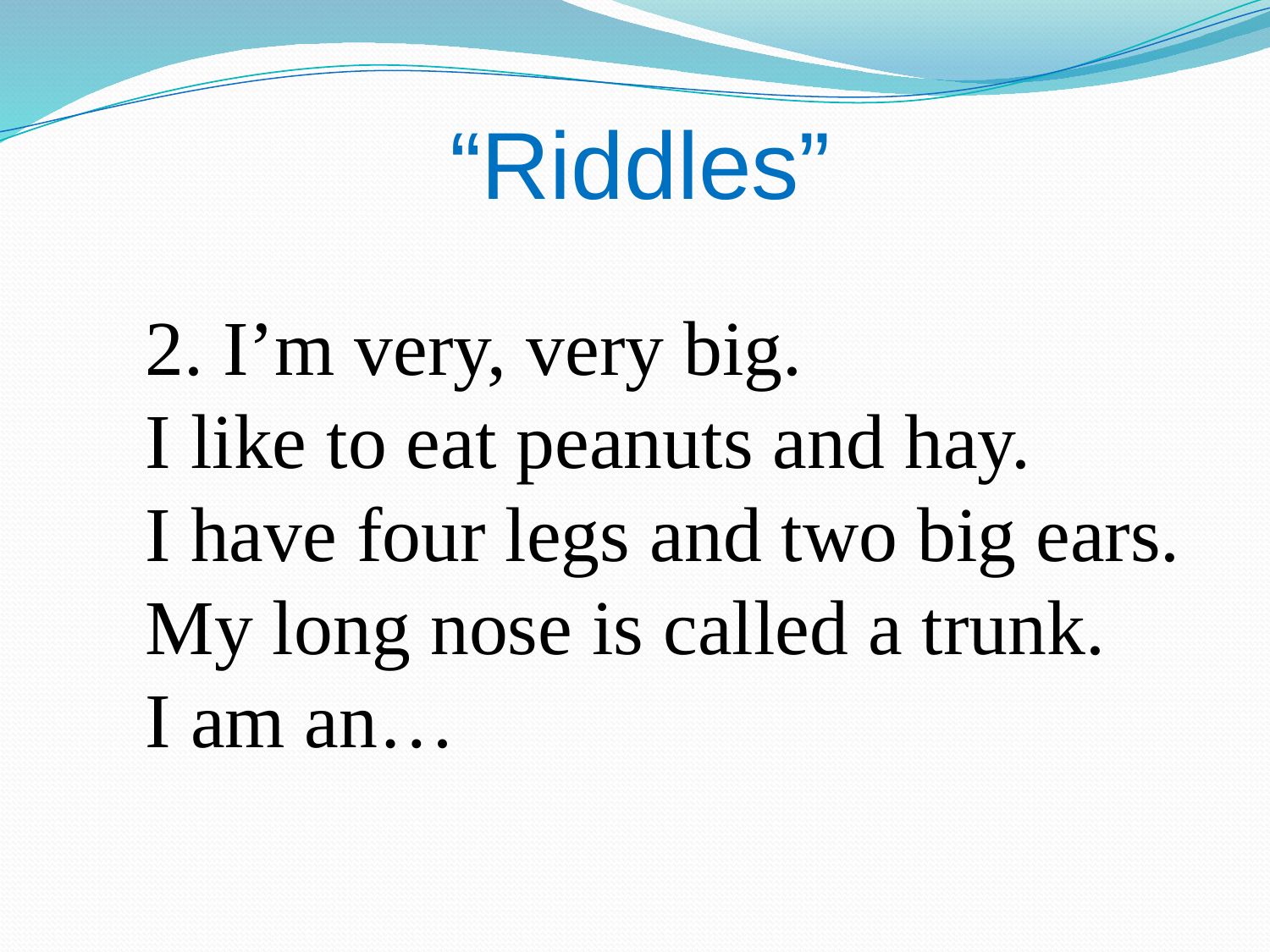

# “Riddles”

2. I’m very, very big.
I like to eat peanuts and hay.
I have four legs and two big ears.
My long nose is called a trunk.
I am an…